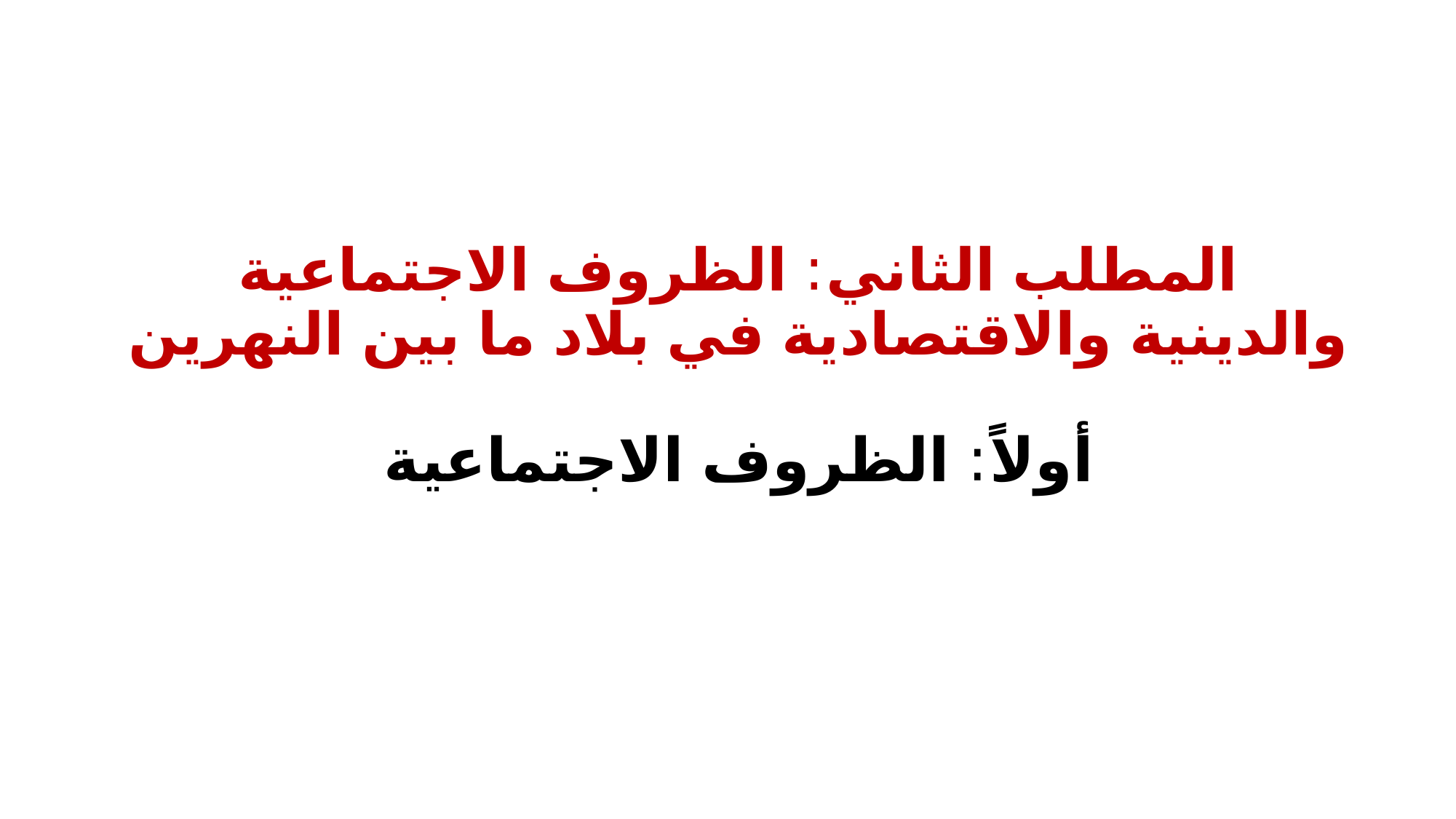

# المطلب الثاني: الظروف الاجتماعية والدينية والاقتصادية في بلاد ما بين النهرين
أولاً: الظروف الاجتماعية